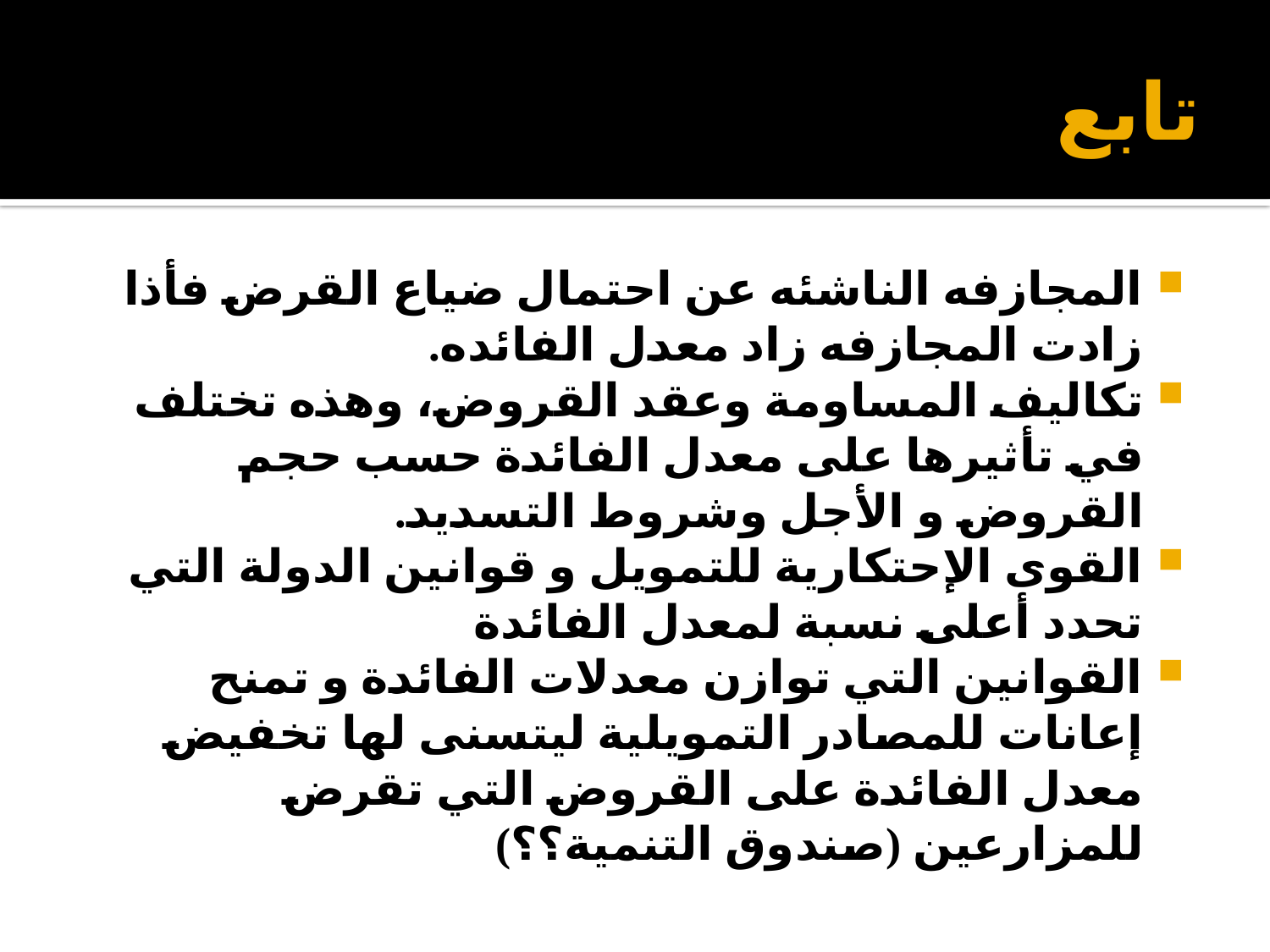

# تابع
المجازفه الناشئه عن احتمال ضياع القرض فأذا زادت المجازفه زاد معدل الفائده.
تكاليف المساومة وعقد القروض، وهذه تختلف في تأثيرها على معدل الفائدة حسب حجم القروض و الأجل وشروط التسديد.
القوى الإحتكارية للتمويل و قوانين الدولة التي تحدد أعلى نسبة لمعدل الفائدة
القوانين التي توازن معدلات الفائدة و تمنح إعانات للمصادر التمويلية ليتسنى لها تخفيض معدل الفائدة على القروض التي تقرض للمزارعين (صندوق التنمية؟؟)